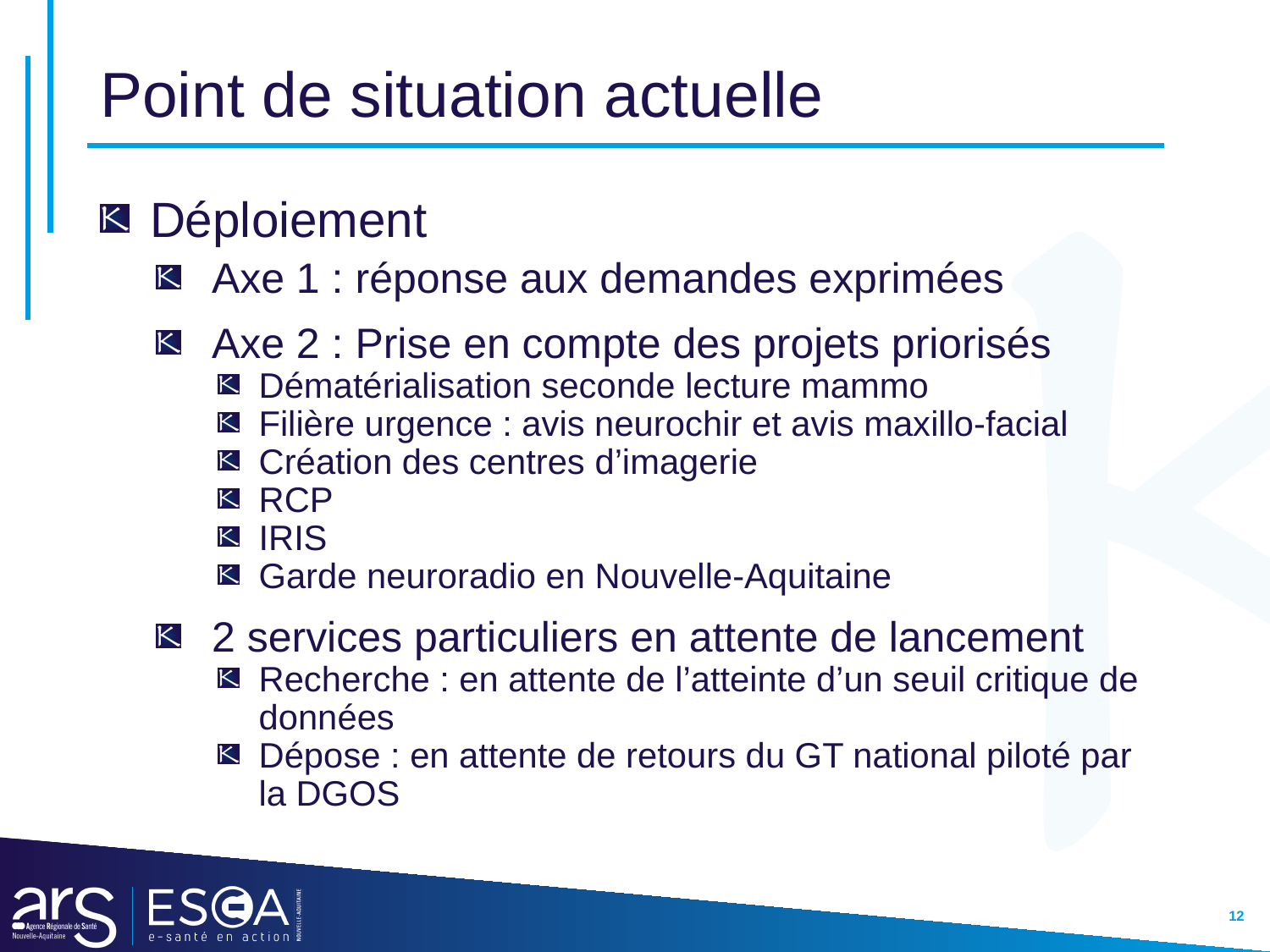

# Point de situation actuelle
Déploiement
Axe 1 : réponse aux demandes exprimées
Axe 2 : Prise en compte des projets priorisés
Dématérialisation seconde lecture mammo
Filière urgence : avis neurochir et avis maxillo-facial
Création des centres d’imagerie
RCP
IRIS
Garde neuroradio en Nouvelle-Aquitaine
2 services particuliers en attente de lancement
Recherche : en attente de l’atteinte d’un seuil critique de données
Dépose : en attente de retours du GT national piloté par la DGOS

12